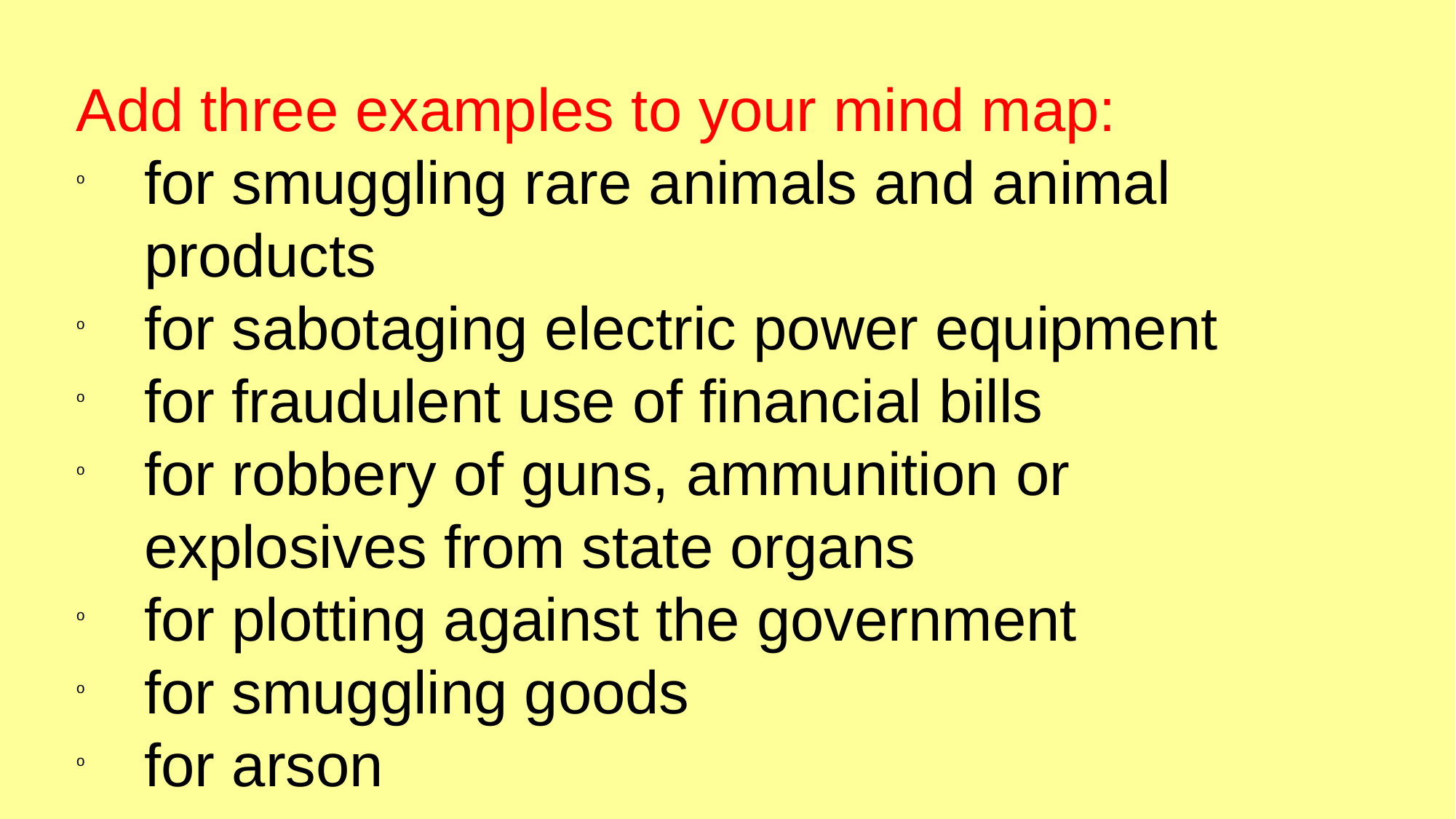

Add three examples to your mind map:
for smuggling rare animals and animal products
for sabotaging electric power equipment
for fraudulent use of financial bills
for robbery of guns, ammunition or explosives from state organs
for plotting against the government
for smuggling goods
for arson